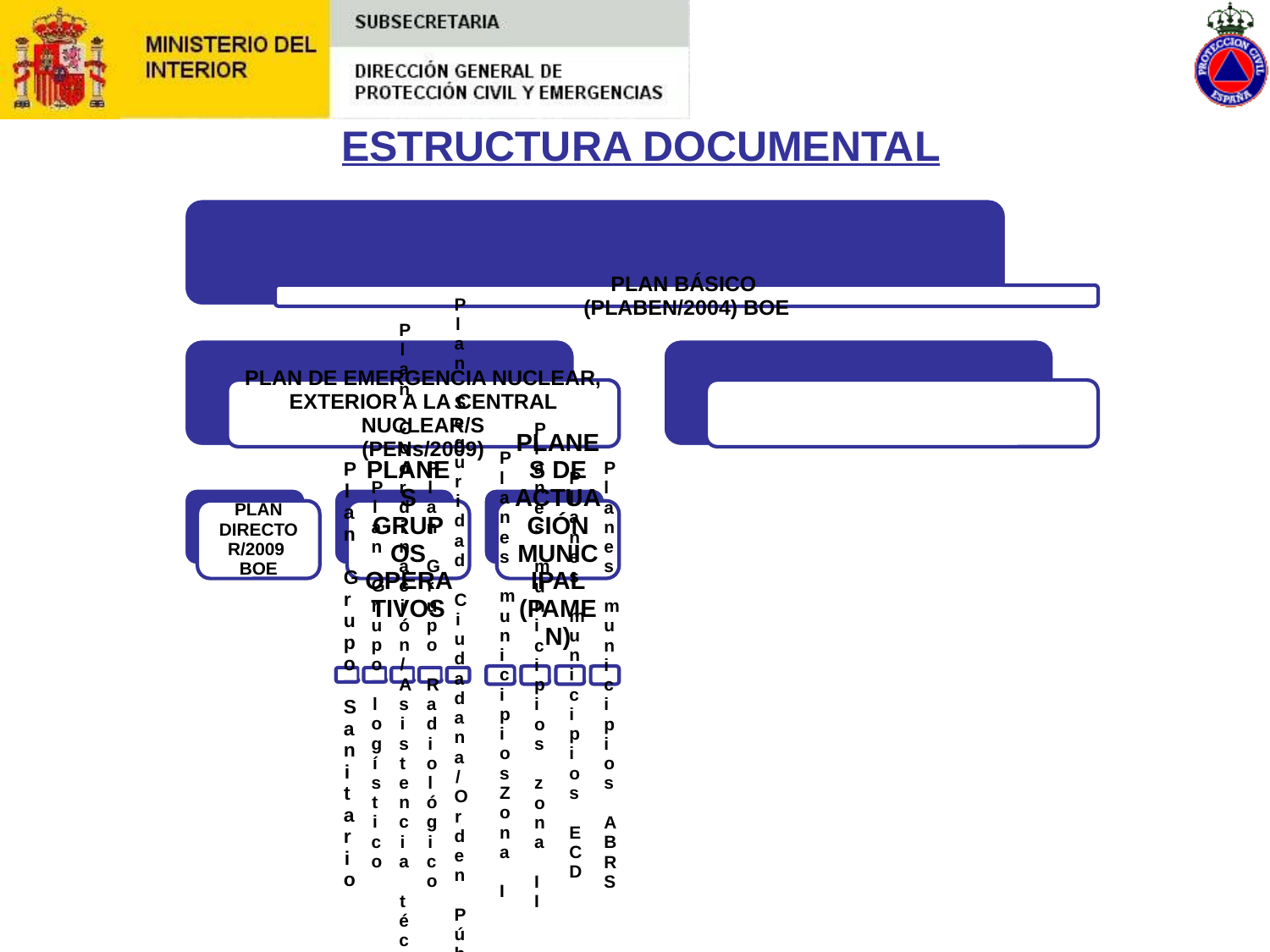

# ESTRUCTURA DOCUMENTAL
Plan
Plan
Plan
Plan
Plan
Planes
Planes
PLAN BÁSICO
(PLABEN/2004) BOE
(PENs/2009)